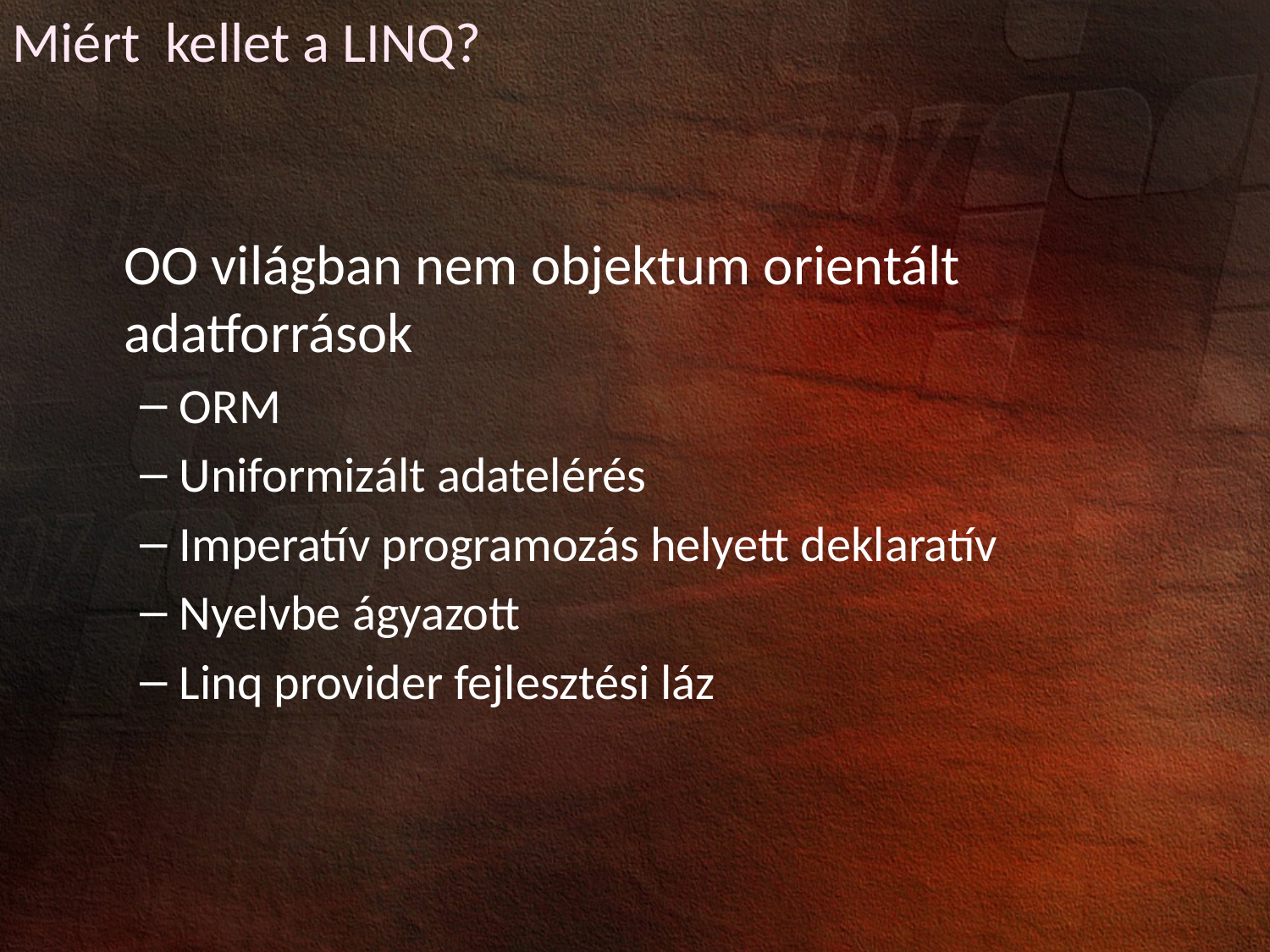

Miért  kellet a LINQ?
	OO világban nem objektum orientált adatforrások
ORM
Uniformizált adatelérés
Imperatív programozás helyett deklaratív
Nyelvbe ágyazott
Linq provider fejlesztési láz